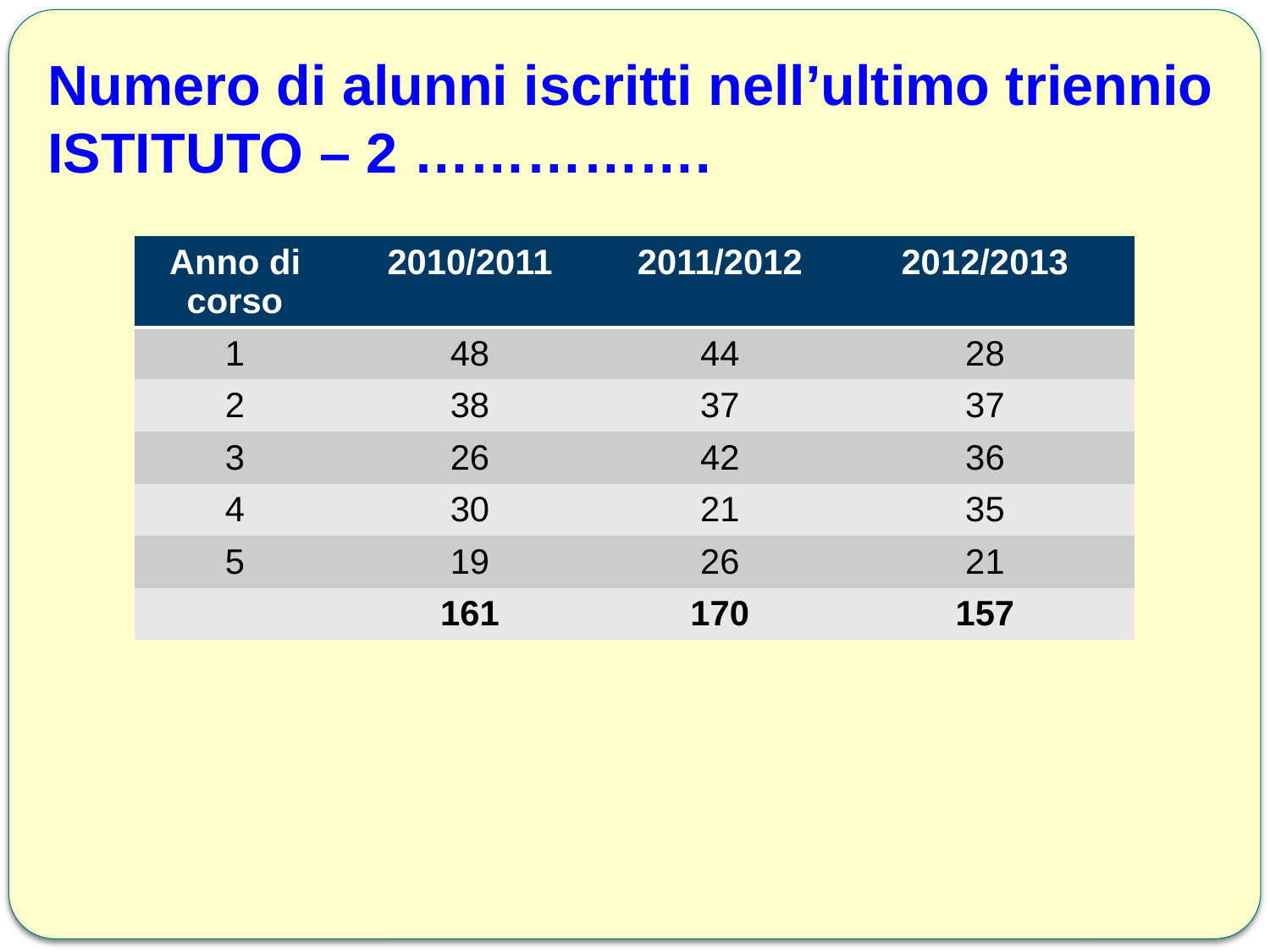

# Numero di alunni iscritti nell’ultimo triennio ISTITUTO – 2 …………….
| Anno di corso | 2010/2011 | 2011/2012 | 2012/2013 |
| --- | --- | --- | --- |
| 1 | 48 | 44 | 28 |
| 2 | 38 | 37 | 37 |
| 3 | 26 | 42 | 36 |
| 4 | 30 | 21 | 35 |
| 5 | 19 | 26 | 21 |
|  | 161 | 170 | 157 |